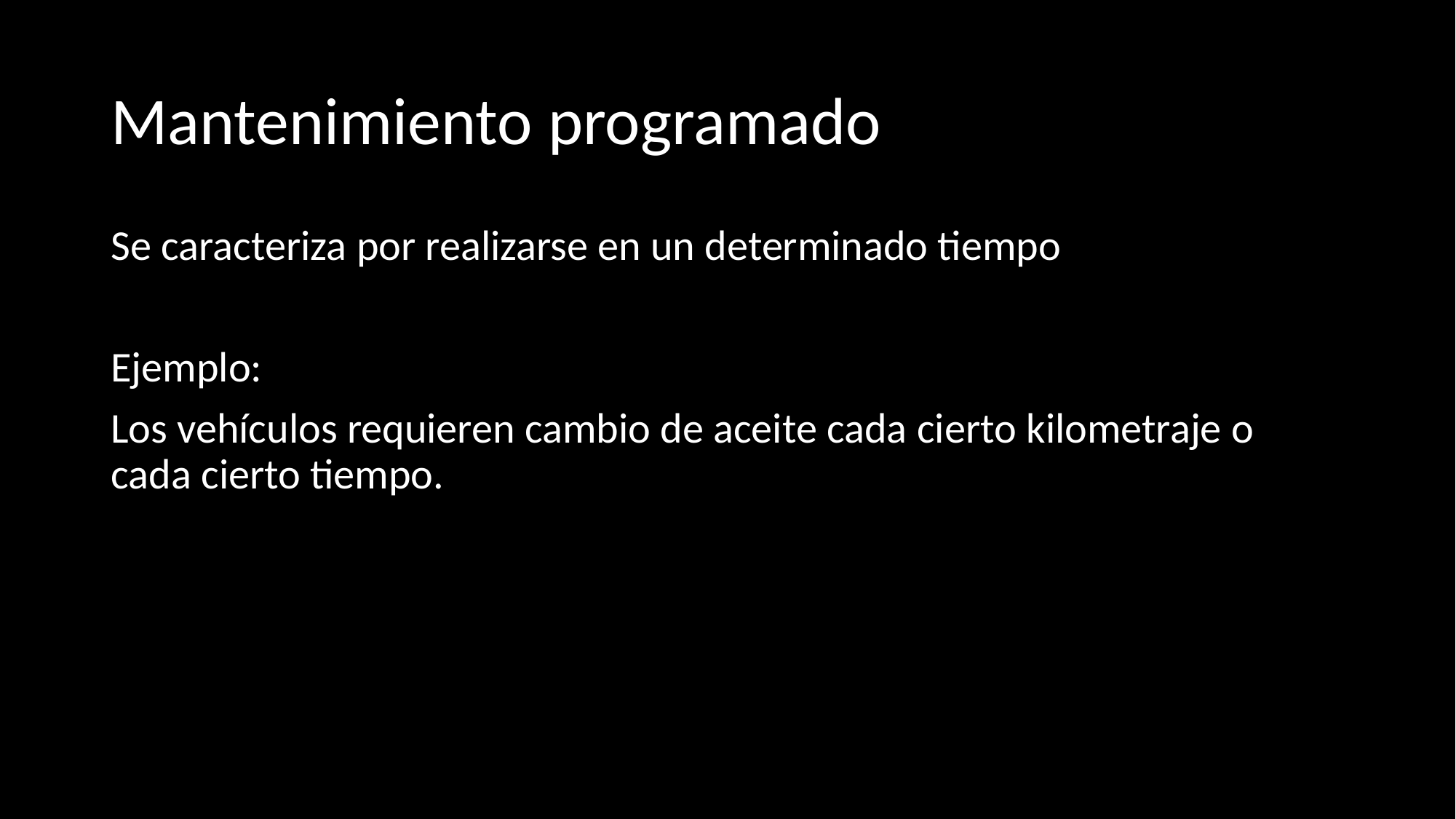

# Mantenimiento programado
Se caracteriza por realizarse en un determinado tiempo

Ejemplo:
Los vehículos requieren cambio de aceite cada cierto kilometraje o cada cierto tiempo.